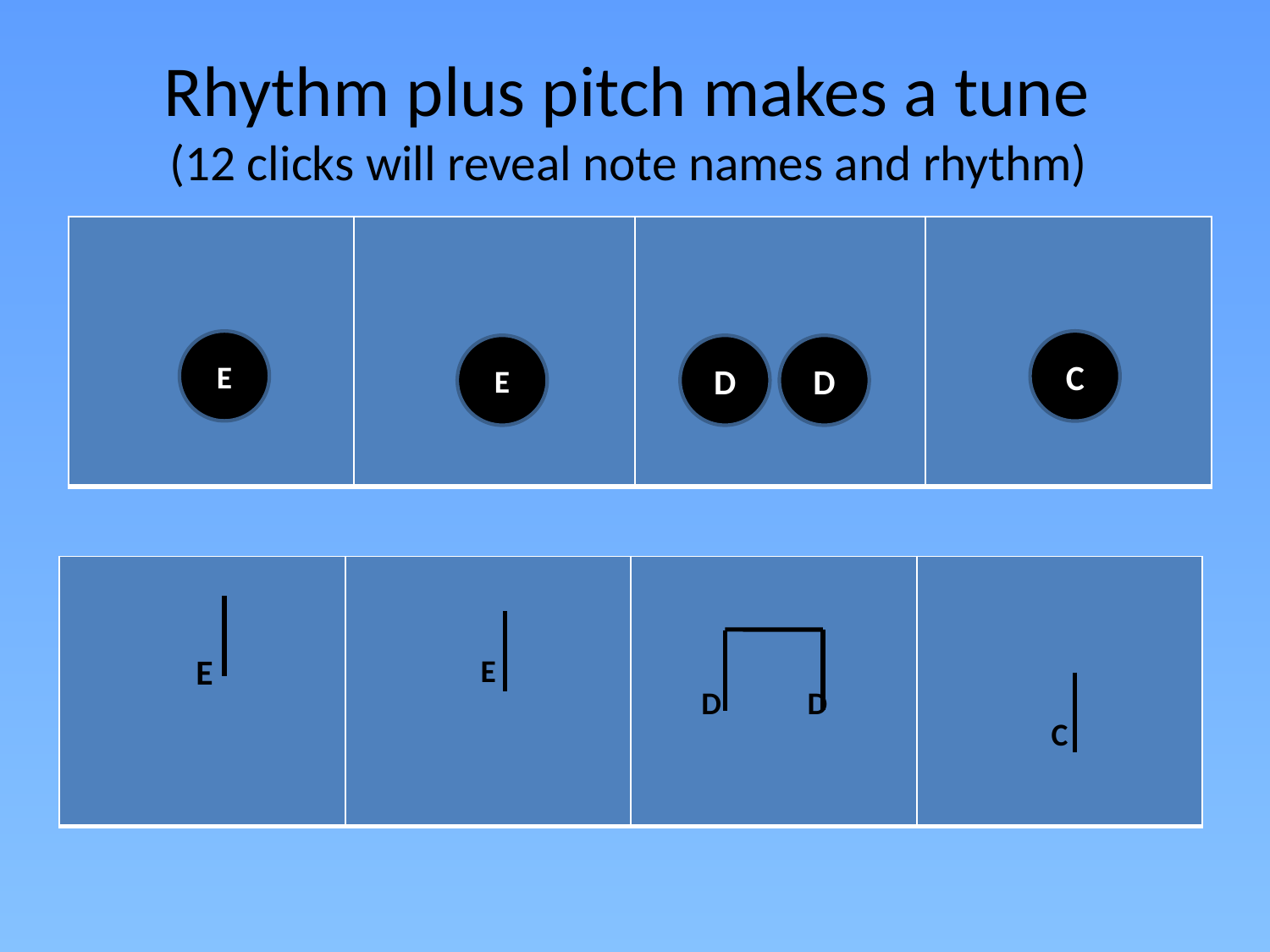

# Rhythm plus pitch makes a tune (12 clicks will reveal note names and rhythm)
|  |  |  |  |
| --- | --- | --- | --- |
E
C
E
D
D
| E | E | D D | C |
| --- | --- | --- | --- |